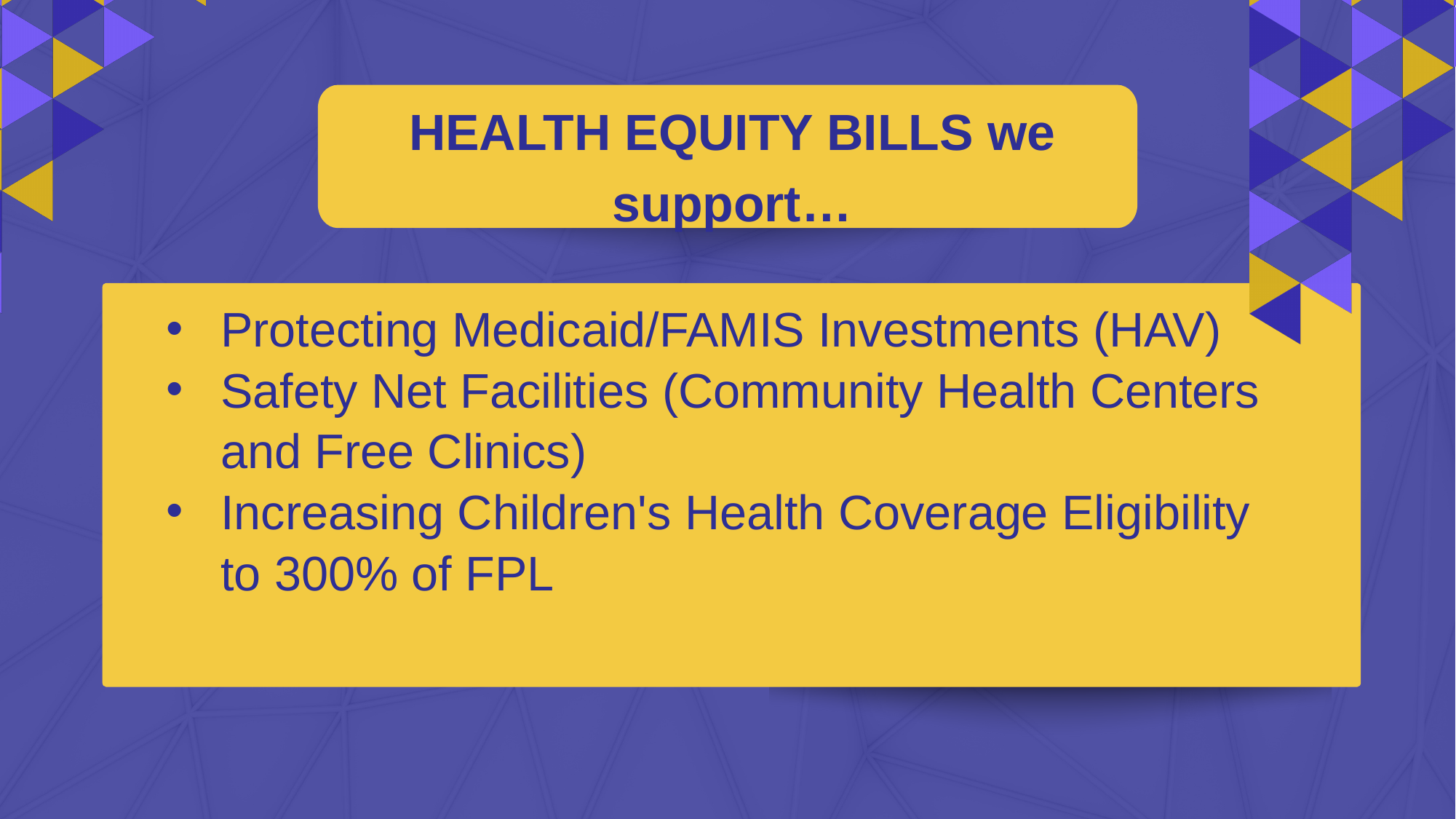

HEALTH EQUITY BILLS we support…

Protecting Medicaid/FAMIS Investments (HAV)
Safety Net Facilities (Community Health Centers and Free Clinics)
Increasing Children's Health Coverage Eligibility to 300% of FPL